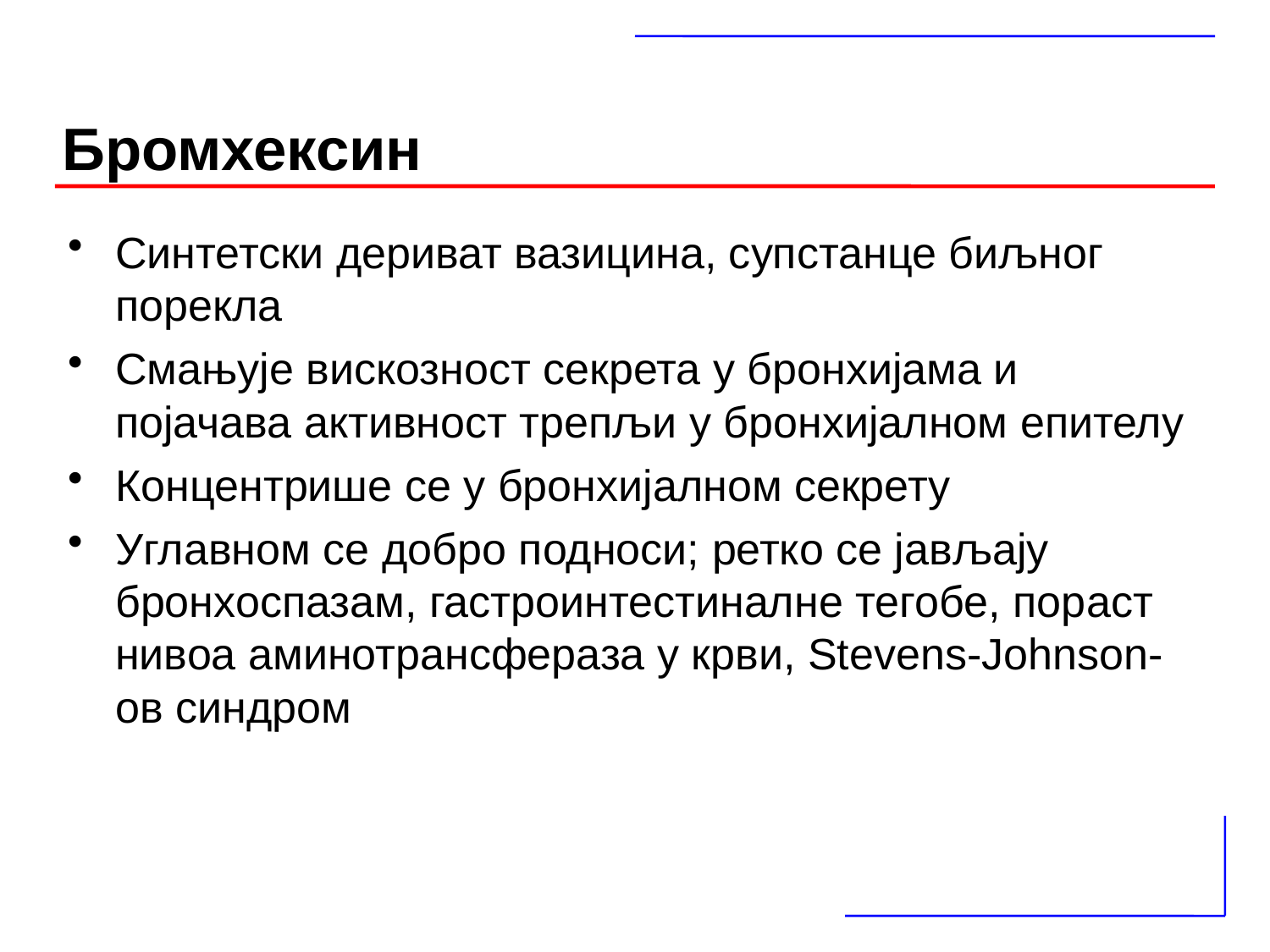

# Бромхексин
Синтетски дериват вазицина, супстанце биљног порекла
Смањује вискозност секрета у бронхијама и појачава активност трепљи у бронхијалном епителу
Концентрише се у бронхијалном секрету
Углавном се добро подноси; ретко се јављају бронхоспазам, гастроинтестиналне тегобе, пораст нивоа аминотрансфераза у крви, Stevens-Johnson-ов синдром